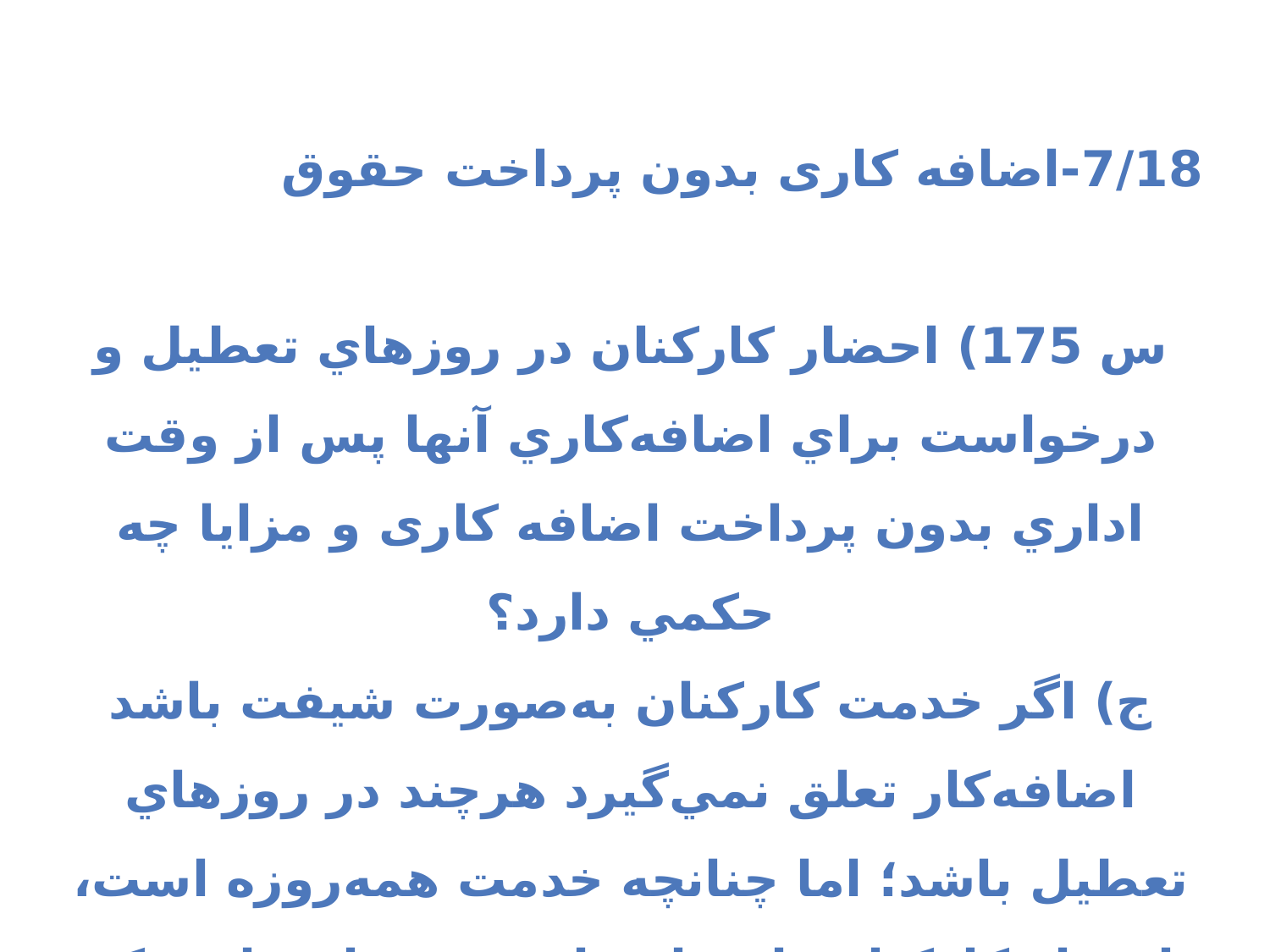

7/18-اضافه کاری بدون پرداخت حقوق
س 175) احضار كاركنان در روزهاي تعطيل و درخواست براي اضافه‌كاري آنها پس از وقت اداري بدون پرداخت اضافه کاری و مزايا چه حكمي دارد؟
ج) اگر خدمت كاركنان به‌صورت شيفت باشد اضافه‌كار تعلق نمي‌گيرد هرچند در روزهاي تعطيل باشد؛ اما چنانچه خدمت همه‌روزه است، احضار كاركنان بايد با رعايت مقررات باشد كه اگر مصداق اضافه‌كار است حقّ اضافه‌كاري آنان پرداخت گردد.